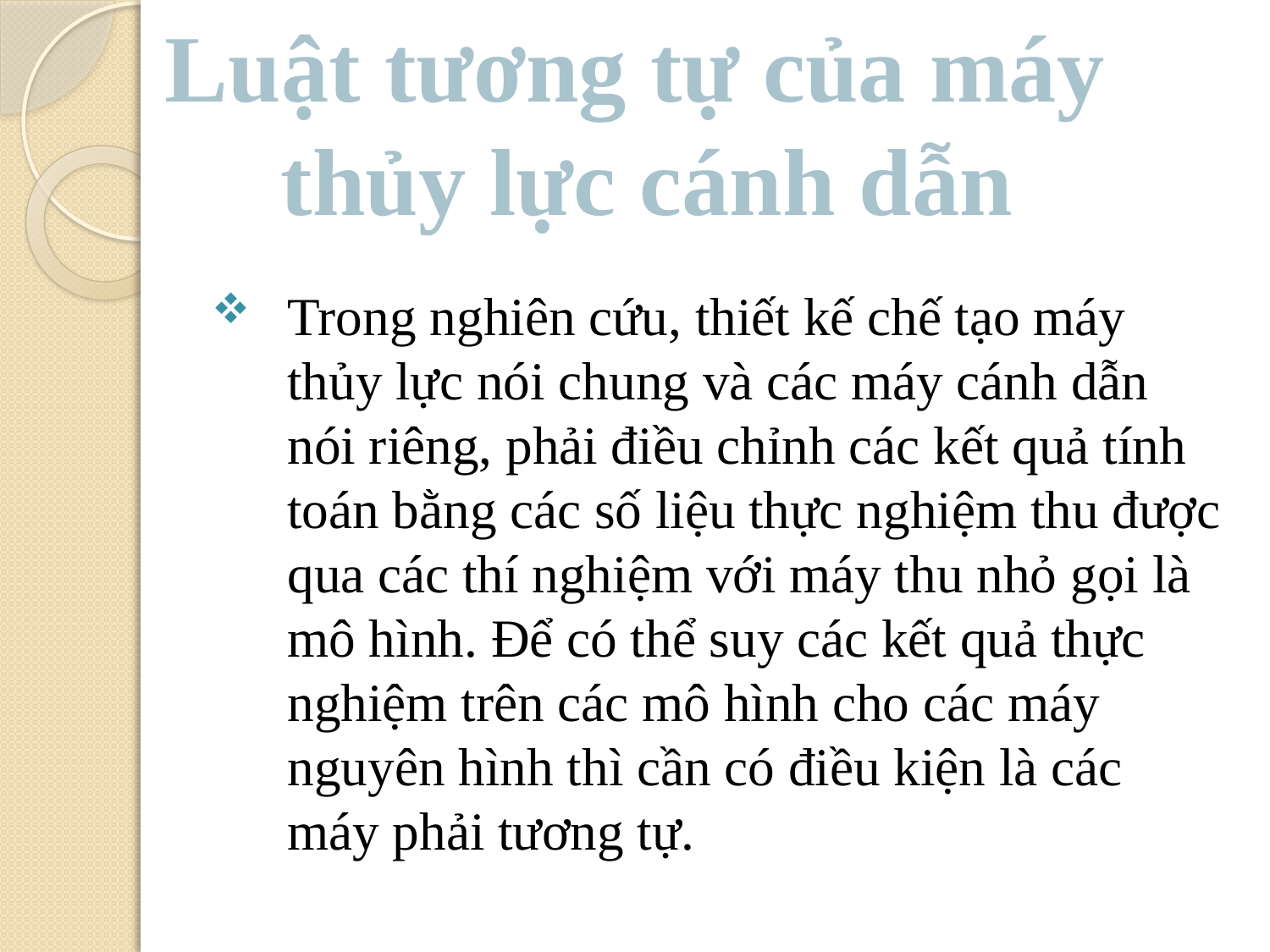

Luật tương tự của máy
 thủy lực cánh dẫn
#

Trong nghiên cứu, thiết kế chế tạo máy thủy lực nói chung và các máy cánh dẫn nói riêng, phải điều chỉnh các kết quả tính toán bằng các số liệu thực nghiệm thu được qua các thí nghiệm với máy thu nhỏ gọi là mô hình. Để có thể suy các kết quả thực nghiệm trên các mô hình cho các máy nguyên hình thì cần có điều kiện là các máy phải tương tự.